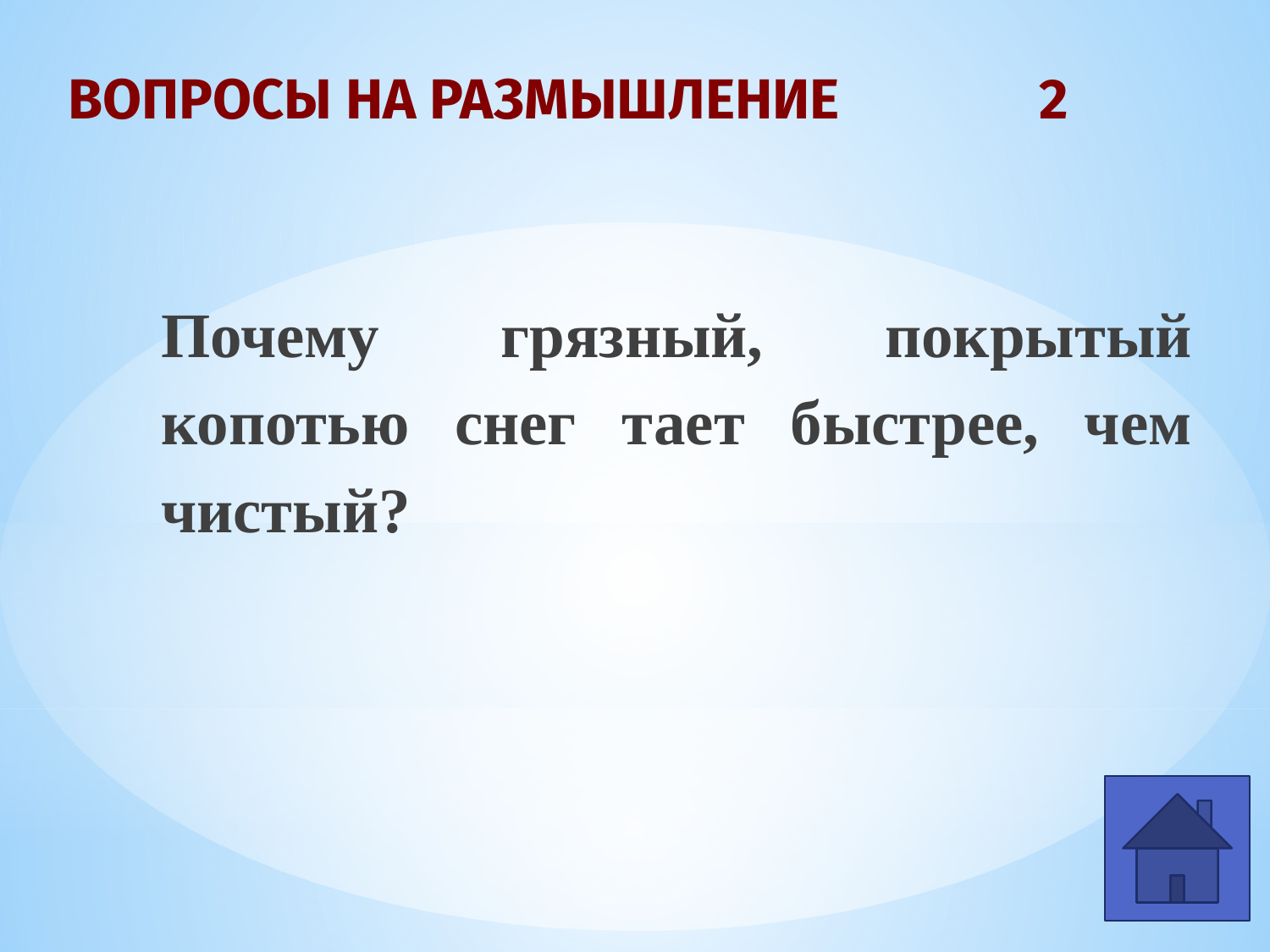

# ВОПРОСЫ НА РАЗМЫШЛЕНИЕ               2
Почему грязный, покрытый копотью снег тает быстрее, чем чистый?